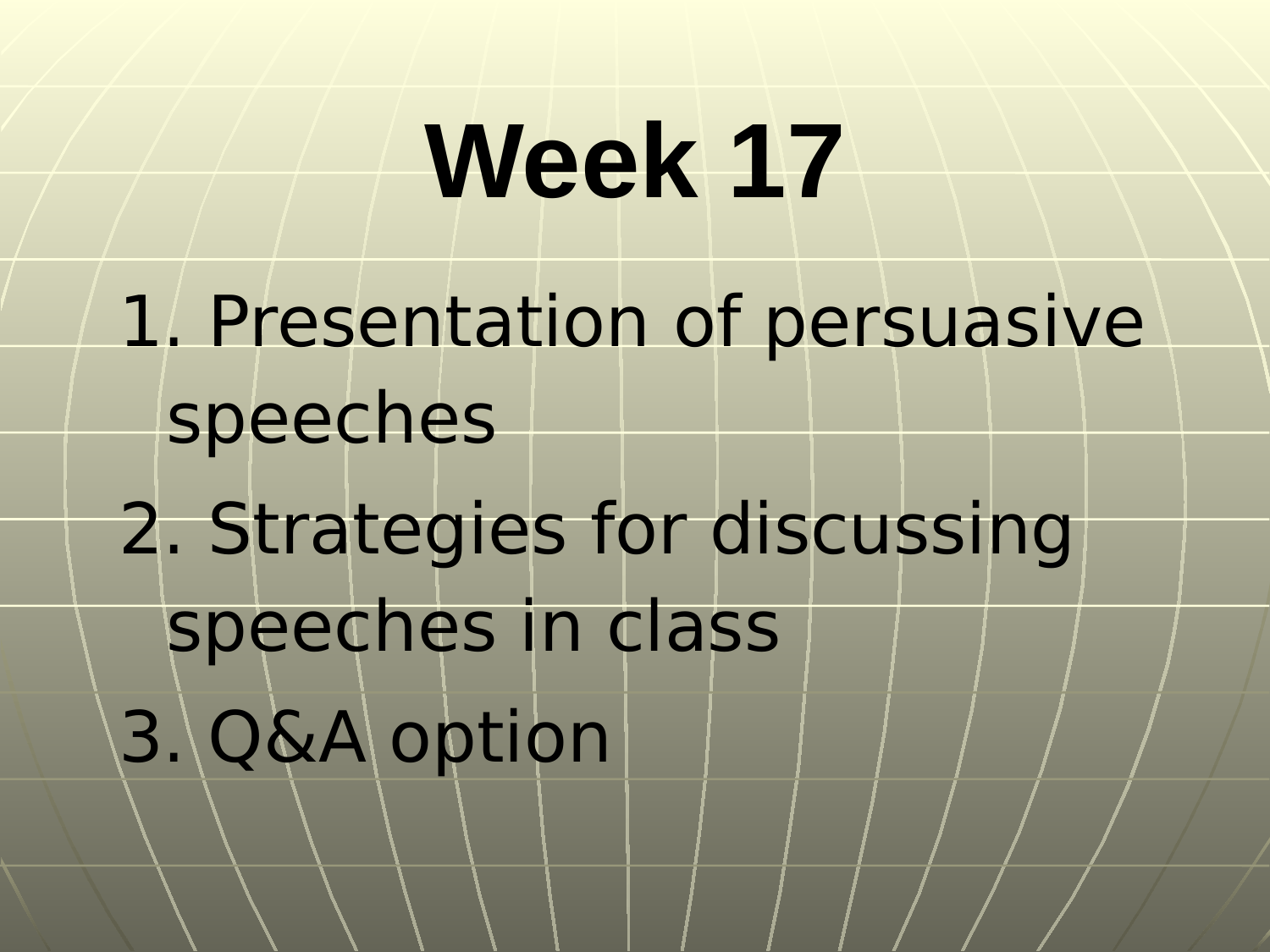

# Week 17
1. Presentation of persuasive speeches
2. Strategies for discussing speeches in class
3. Q&A option